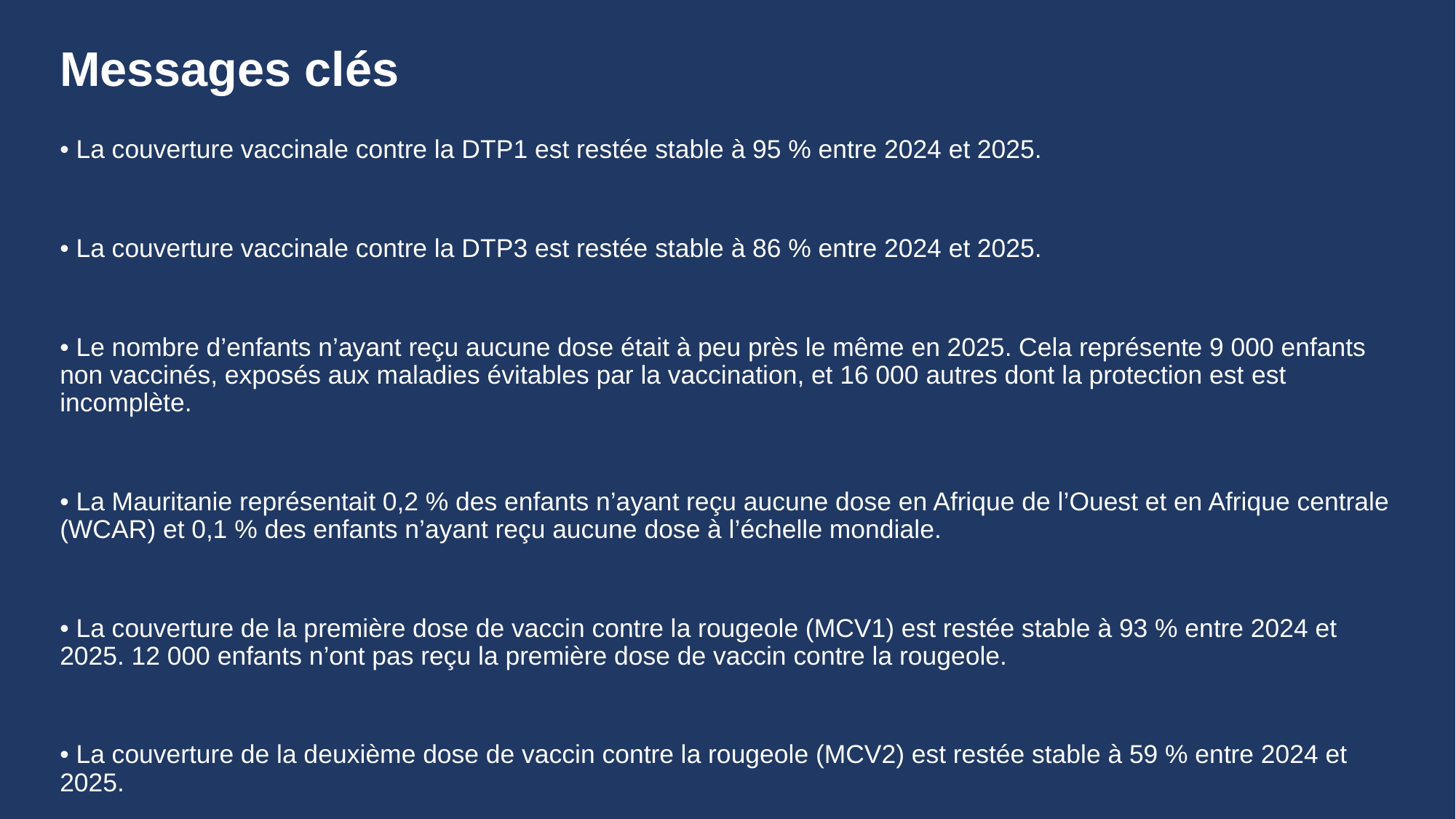

# Messages clés
• La couverture vaccinale contre la DTP1 est restée stable à 95 % entre 2024 et 2025.

• La couverture vaccinale contre la DTP3 est restée stable à 86 % entre 2024 et 2025.

• Le nombre d’enfants n’ayant reçu aucune dose était à peu près le même en 2025. Cela représente 9 000 enfants non vaccinés, exposés aux maladies évitables par la vaccination, et 16 000 autres dont la protection est est incomplète.

• La Mauritanie représentait 0,2 % des enfants n’ayant reçu aucune dose en Afrique de l’Ouest et en Afrique centrale (WCAR) et 0,1 % des enfants n’ayant reçu aucune dose à l’échelle mondiale.

• La couverture de la première dose de vaccin contre la rougeole (MCV1) est restée stable à 93 % entre 2024 et 2025. 12 000 enfants n’ont pas reçu la première dose de vaccin contre la rougeole.

• La couverture de la deuxième dose de vaccin contre la rougeole (MCV2) est restée stable à 59 % entre 2024 et 2025.

• La couverture de la dernière dose du vaccin contre le HPV (HPVc) chez les filles est passée de 51 % à 54 % en 2025 grâce à l’amélioration des performances du programme.